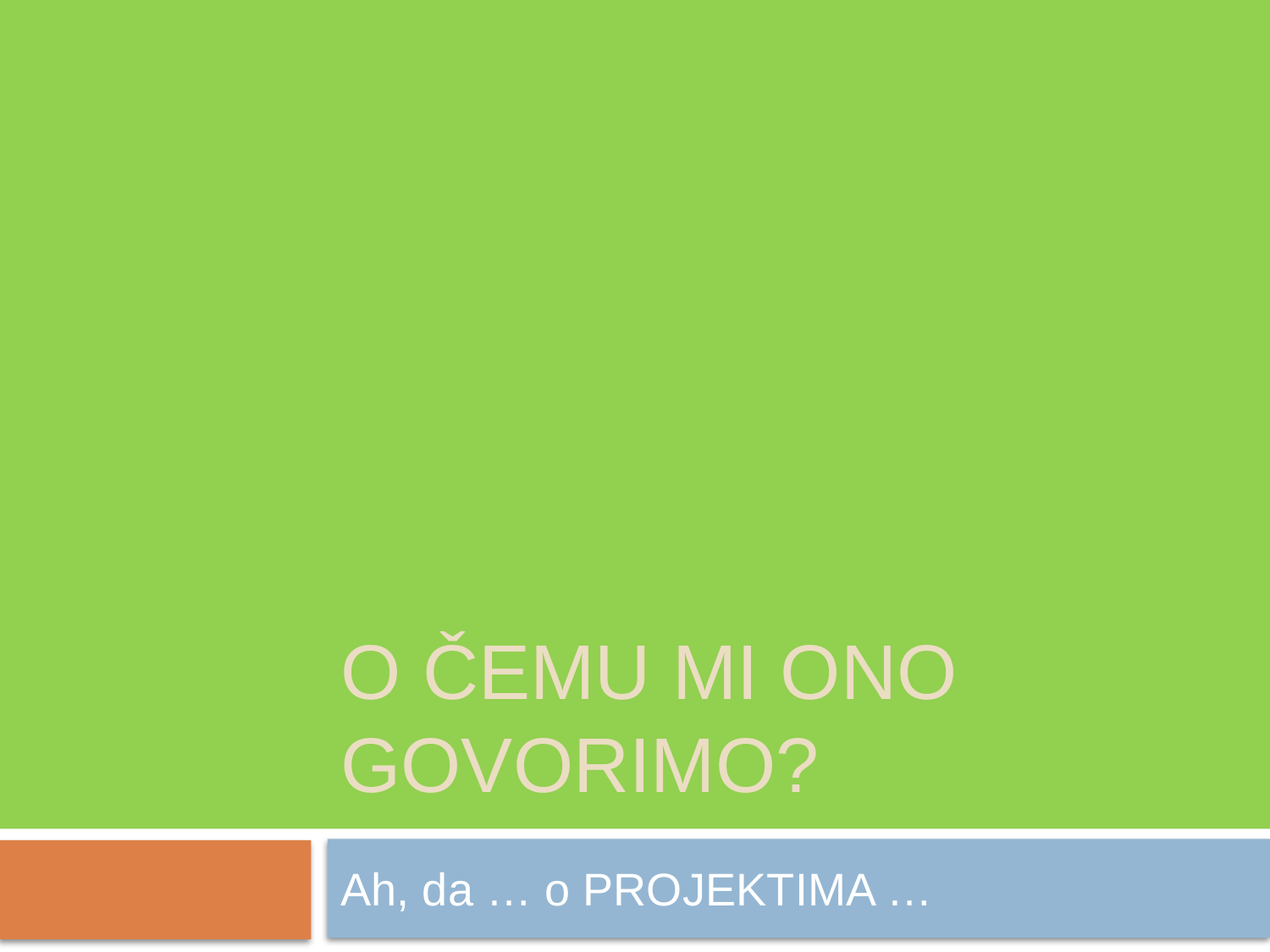

# O čemu mi ono govorimo?
Ah, da … o PROJEKTIMA …